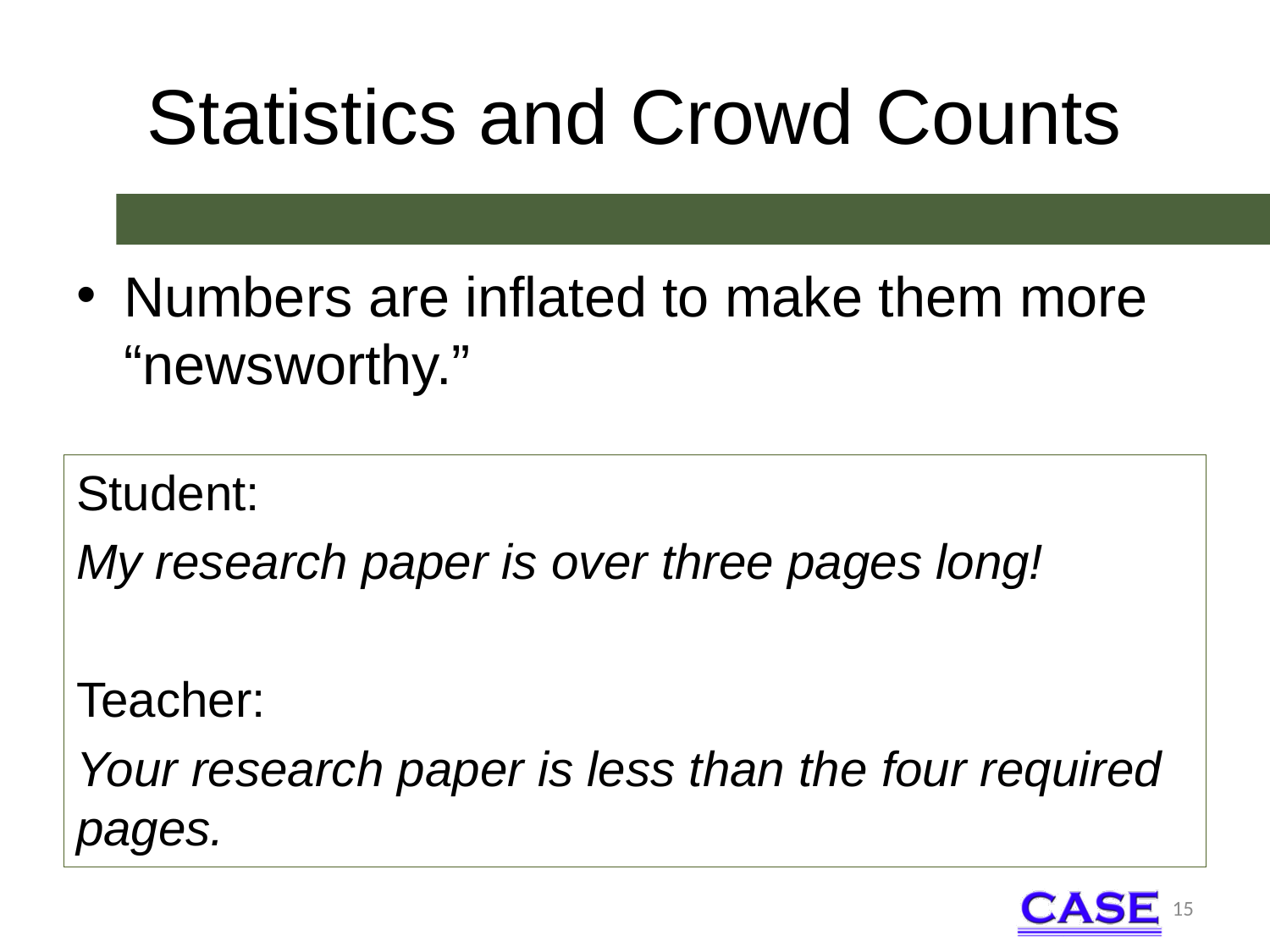

# Statistics and Crowd Counts
Numbers are inflated to make them more “newsworthy.”
Student:
My research paper is over three pages long!

Teacher:
Your research paper is less than the four required pages.
15